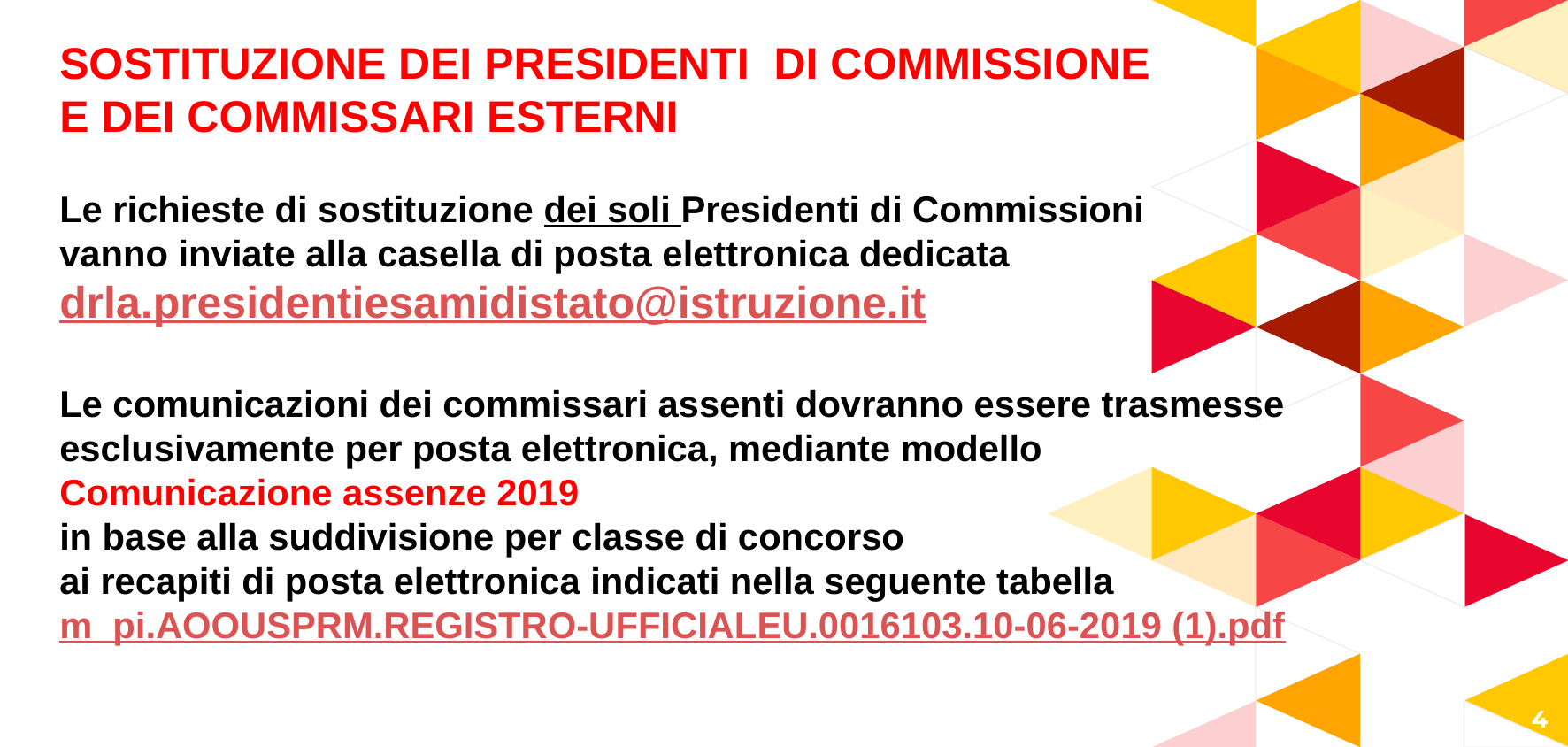

SOSTITUZIONE DEI PRESIDENTI  DI COMMISSIONE
E DEI COMMISSARI ESTERNI

Le richieste di sostituzione dei soli Presidenti di Commissioni
vanno inviate alla casella di posta elettronica dedicata
drla.presidentiesamidistato@istruzione.it

Le comunicazioni dei commissari assenti dovranno essere trasmesse
esclusivamente per posta elettronica, mediante modello
Comunicazione assenze 2019
in base alla suddivisione per classe di concorso
ai recapiti di posta elettronica indicati nella seguente tabella
m_pi.AOOUSPRM.REGISTRO-UFFICIALEU.0016103.10-06-2019 (1).pdf
4